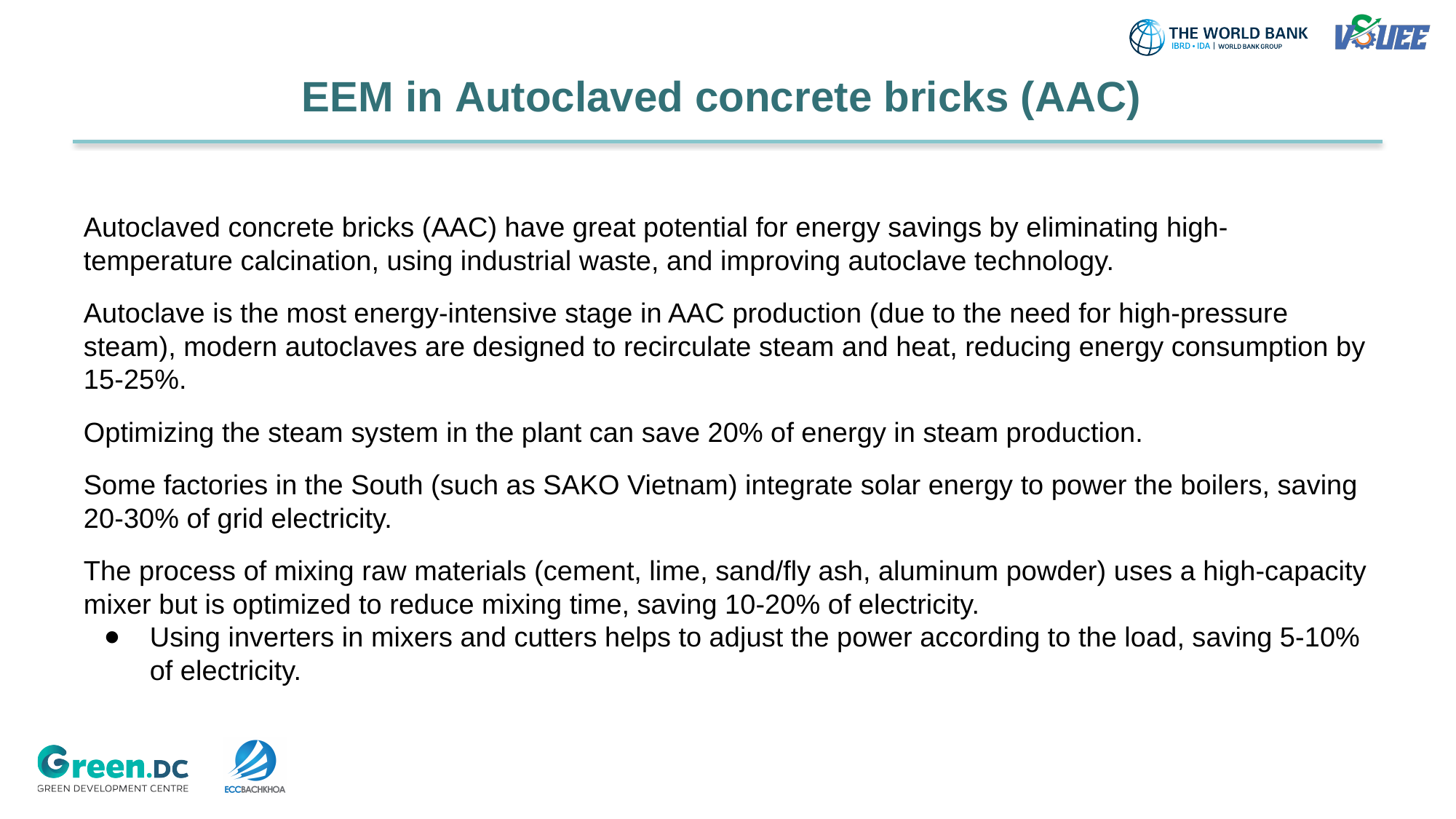

# EEM in Autoclaved concrete bricks (AAC)
Autoclaved concrete bricks (AAC) have great potential for energy savings by eliminating high-temperature calcination, using industrial waste, and improving autoclave technology.
Autoclave is the most energy-intensive stage in AAC production (due to the need for high-pressure steam), modern autoclaves are designed to recirculate steam and heat, reducing energy consumption by 15-25%.
Optimizing the steam system in the plant can save 20% of energy in steam production.
Some factories in the South (such as SAKO Vietnam) integrate solar energy to power the boilers, saving 20-30% of grid electricity.
The process of mixing raw materials (cement, lime, sand/fly ash, aluminum powder) uses a high-capacity mixer but is optimized to reduce mixing time, saving 10-20% of electricity.
Using inverters in mixers and cutters helps to adjust the power according to the load, saving 5-10% of electricity.